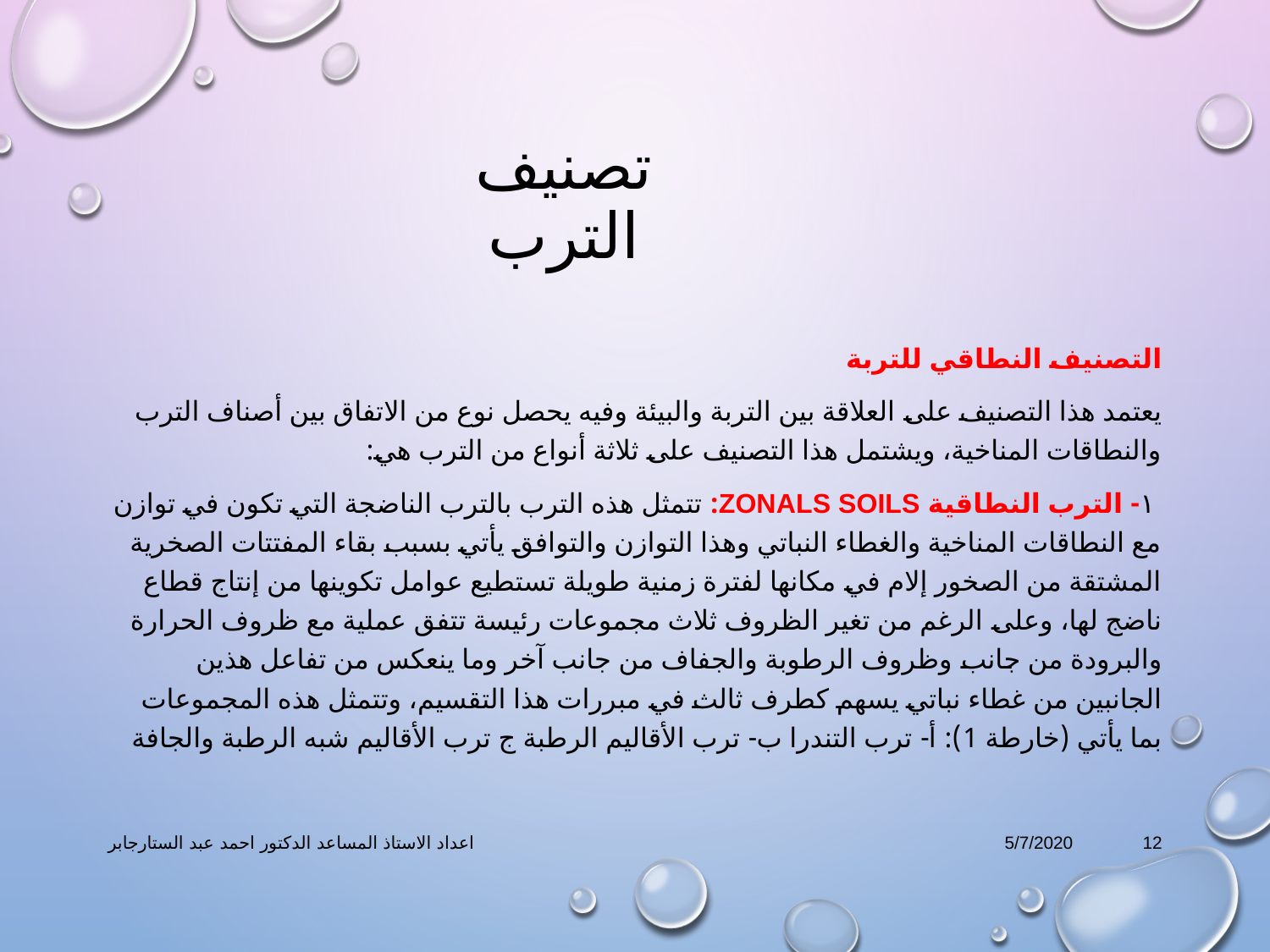

# تصنيف الترب
التصنيف النطاقي للتربة
يعتمد هذا التصنيف على العلاقة بين التربة والبيئة وفيه يحصل نوع من الاتفاق بين أصناف الترب والنطاقات المناخية، ويشتمل هذا التصنيف على ثلاثة أنواع من الترب هي:
 ١- الترب النطاقية Zonals Soils: تتمثل هذه الترب بالترب الناضجة التي تكون في توازن مع النطاقات المناخية والغطاء النباتي وهذا التوازن والتوافق يأتي بسبب بقاء المفتتات الصخرية المشتقة من الصخور إلام في مكانها لفترة زمنية طويلة تستطيع عوامل تكوينها من إنتاج قطاع ناضج لها، وعلى الرغم من تغير الظروف ثلاث مجموعات رئيسة تتفق عملية مع ظروف الحرارة والبرودة من جانب وظروف الرطوبة والجفاف من جانب آخر وما ينعكس من تفاعل هذين الجانبين من غطاء نباتي يسهم كطرف ثالث في مبررات هذا التقسيم، وتتمثل هذه المجموعات بما يأتي (خارطة 1): أ- ترب التندرا ب- ترب الأقاليم الرطبة ج ترب الأقاليم شبه الرطبة والجافة

اعداد الاستاذ المساعد الدكتور احمد عبد الستارجابر
5/7/2020
12